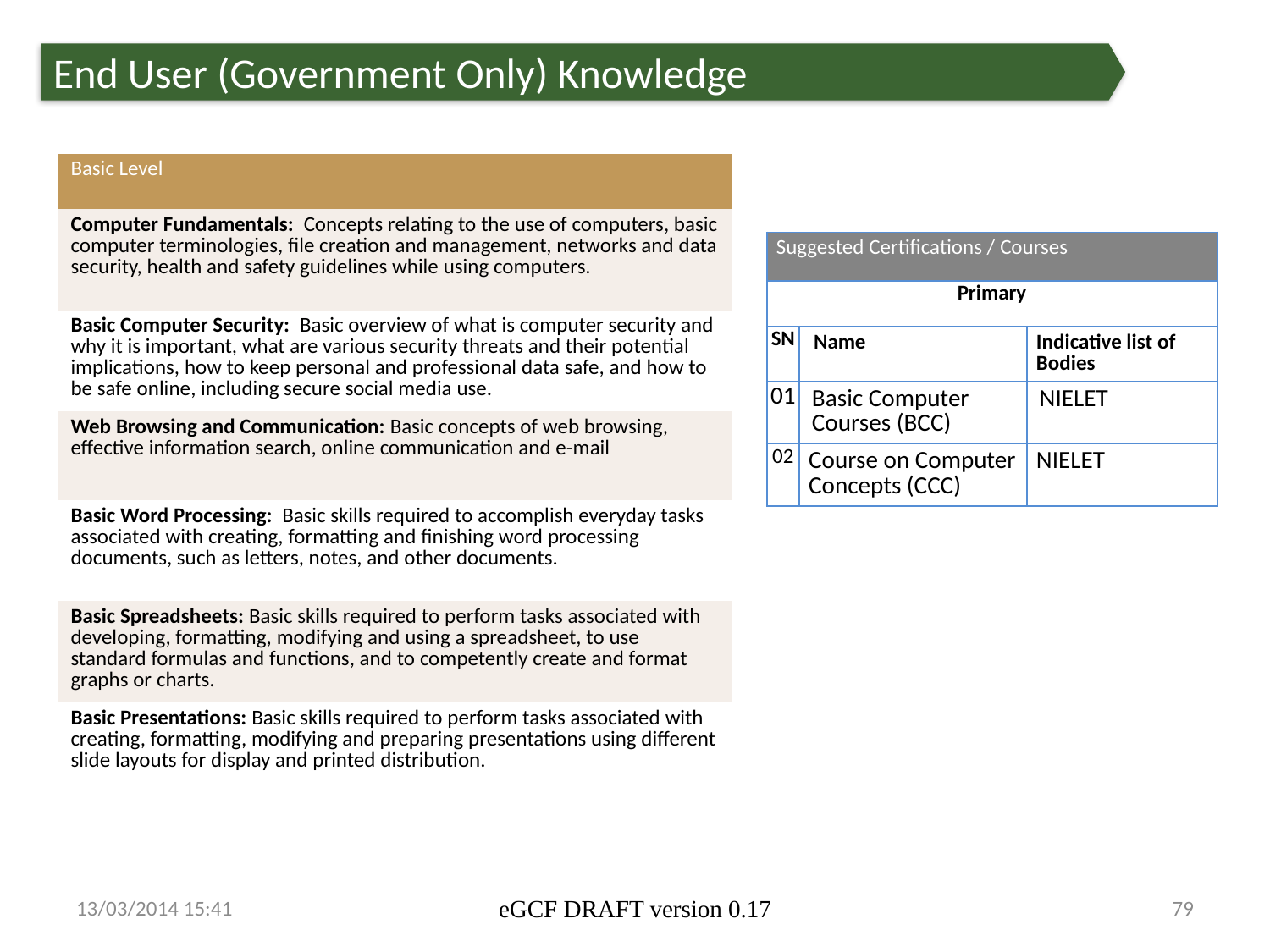

End User (Government Only) Knowledge
| Basic Level |
| --- |
| Computer Fundamentals: Concepts relating to the use of computers, basic computer terminologies, file creation and management, networks and data security, health and safety guidelines while using computers. |
| Basic Computer Security: Basic overview of what is computer security and why it is important, what are various security threats and their potential implications, how to keep personal and professional data safe, and how to be safe online, including secure social media use. |
| Web Browsing and Communication: Basic concepts of web browsing, effective information search, online communication and e-mail |
| Basic Word Processing: Basic skills required to accomplish everyday tasks associated with creating, formatting and finishing word processing documents, such as letters, notes, and other documents. |
| Basic Spreadsheets: Basic skills required to perform tasks associated with developing, formatting, modifying and using a spreadsheet, to use standard formulas and functions, and to competently create and format graphs or charts. |
| Basic Presentations: Basic skills required to perform tasks associated with creating, formatting, modifying and preparing presentations using different slide layouts for display and printed distribution. |
| Suggested Certifications / Courses |  |  |
| --- | --- | --- |
| Primary |  |  |
| SN | Name | Indicative list of Bodies |
| 01 | Basic Computer Courses (BCC) | NIELET |
| 02 | Course on Computer Concepts (CCC) | NIELET |
13/03/2014 15:41
eGCF DRAFT version 0.17
79